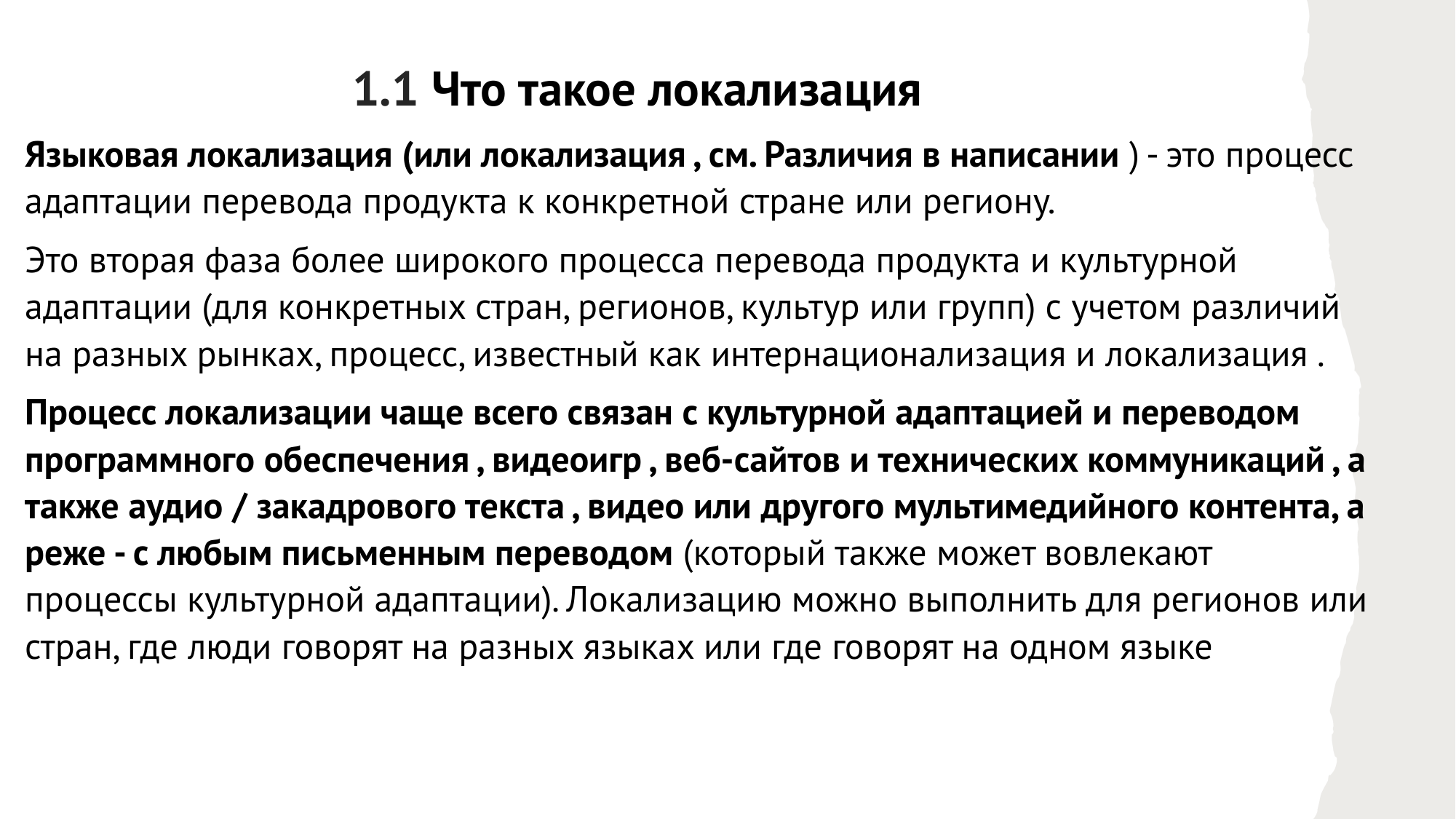

1.1 Что такое локализация
Языковая локализация (или локализация , см. Различия в написании ) - это процесс адаптации перевода продукта к конкретной стране или региону.
Это вторая фаза более широкого процесса перевода продукта и культурной адаптации (для конкретных стран, регионов, культур или групп) с учетом различий на разных рынках, процесс, известный как интернационализация и локализация .
Процесс локализации чаще всего связан с культурной адаптацией и переводом программного обеспечения , видеоигр , веб-сайтов и технических коммуникаций , а также аудио / закадрового текста , видео или другого мультимедийного контента, а реже - с любым письменным переводом (который также может вовлекают процессы культурной адаптации). Локализацию можно выполнить для регионов или стран, где люди говорят на разных языках или где говорят на одном языке